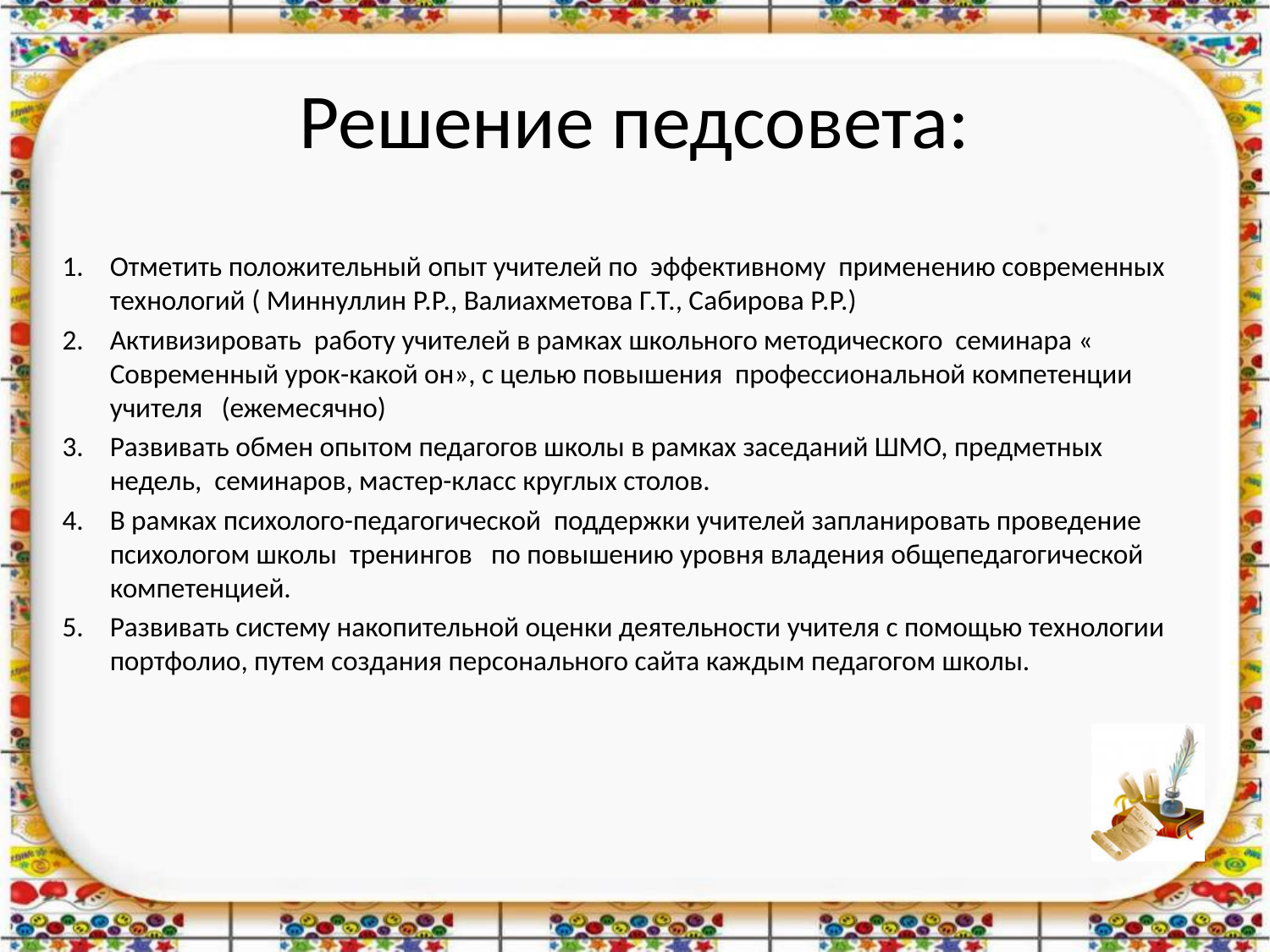

# Решение педсовета:

Отметить положительный опыт учителей по  эффективному  применению современных технологий ( Миннуллин Р.Р., Валиахметова Г.Т., Сабирова Р.Р.)
Активизировать  работу учителей в рамках школьного методического  семинара « Современный урок-какой он», с целью повышения  профессиональной компетенции учителя   (ежемесячно)
Развивать обмен опытом педагогов школы в рамках заседаний ШМО, предметных недель,  семинаров, мастер-класс круглых столов.
В рамках психолого-педагогической  поддержки учителей запланировать проведение психологом школы  тренингов   по повышению уровня владения общепедагогической компетенцией.
Развивать систему накопительной оценки деятельности учителя с помощью технологии портфолио, путем создания персонального сайта каждым педагогом школы.